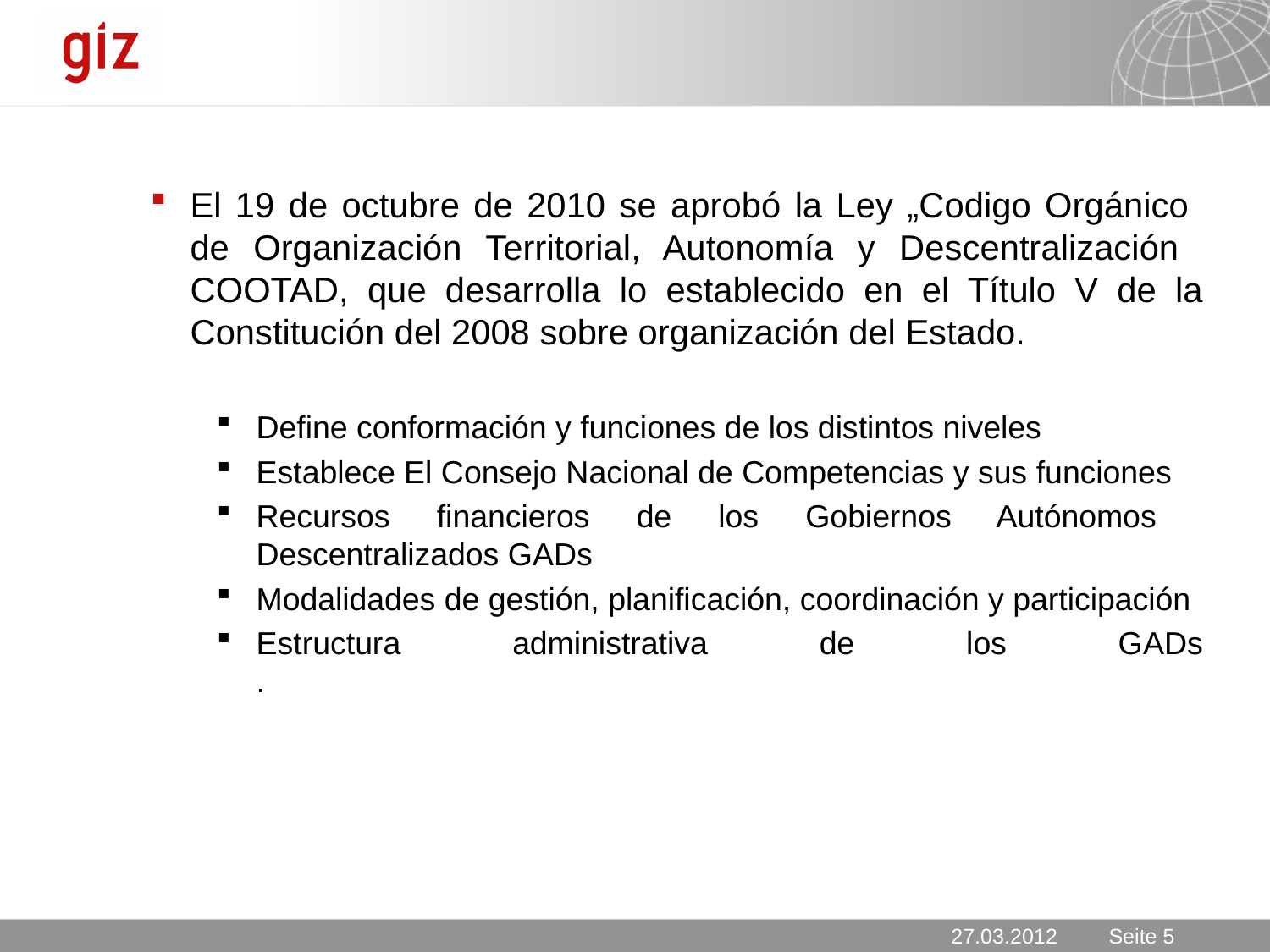

El 19 de octubre de 2010 se aprobó la Ley „Codigo Orgánico
de Organización Territorial, Autonomía y Descentralización
COOTAD, que desarrolla lo establecido en el Título V de la
Constitución del 2008 sobre organización del Estado.

Define conformación y funciones de los distintos niveles
Establece El Consejo Nacional de Competencias y sus funciones
Recursos financieros de los Gobiernos Autónomos
Descentralizados GADs
Modalidades de gestión, planificación, coordinación y participación
Estructura administrativa de los GADs
.

27.03.2012